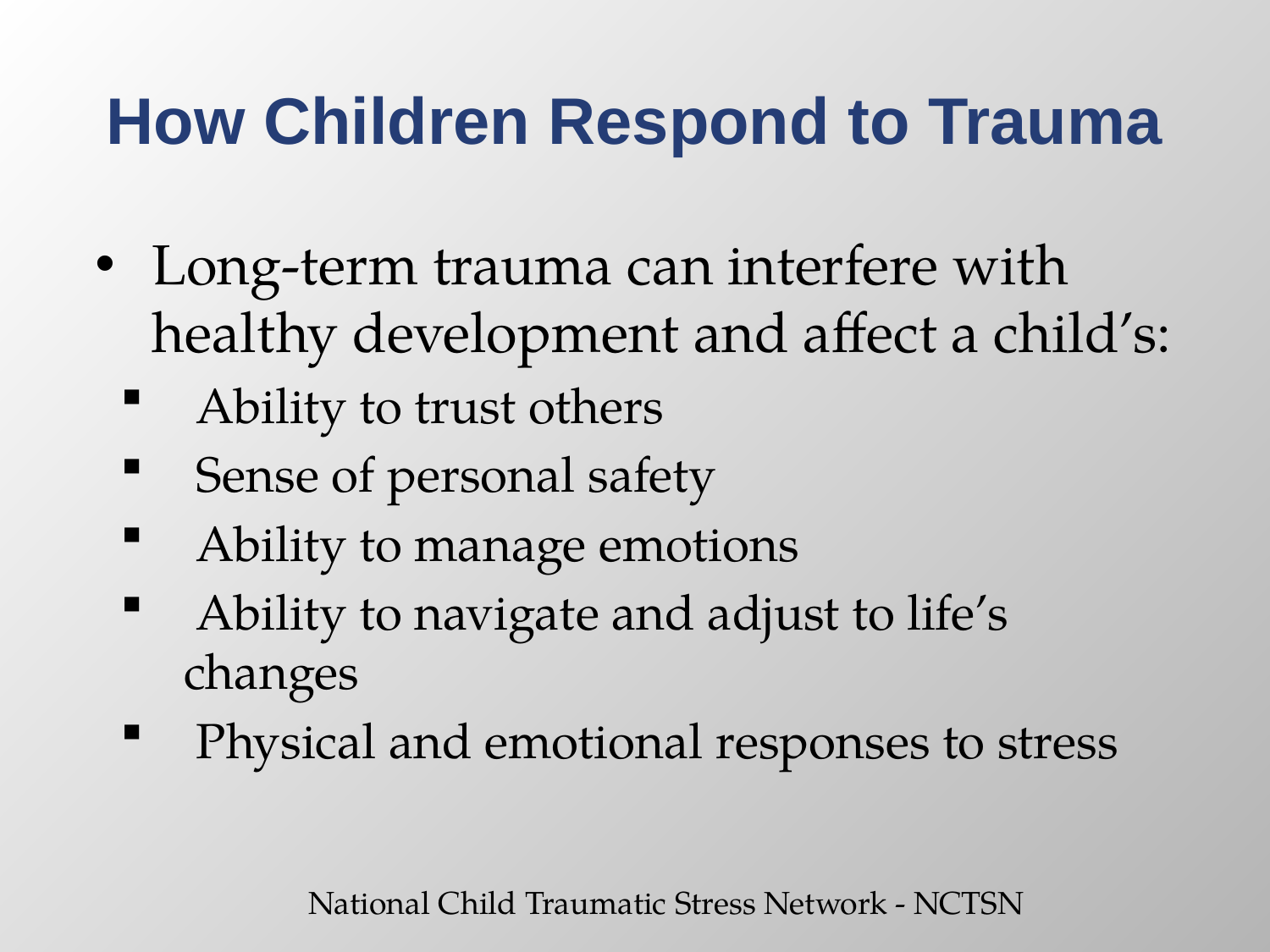

# How Children Respond to Trauma
Long-term trauma can interfere with healthy development and affect a child’s:
 Ability to trust others
 Sense of personal safety
 Ability to manage emotions
 Ability to navigate and adjust to life’s changes
 Physical and emotional responses to stress
National Child Traumatic Stress Network - NCTSN